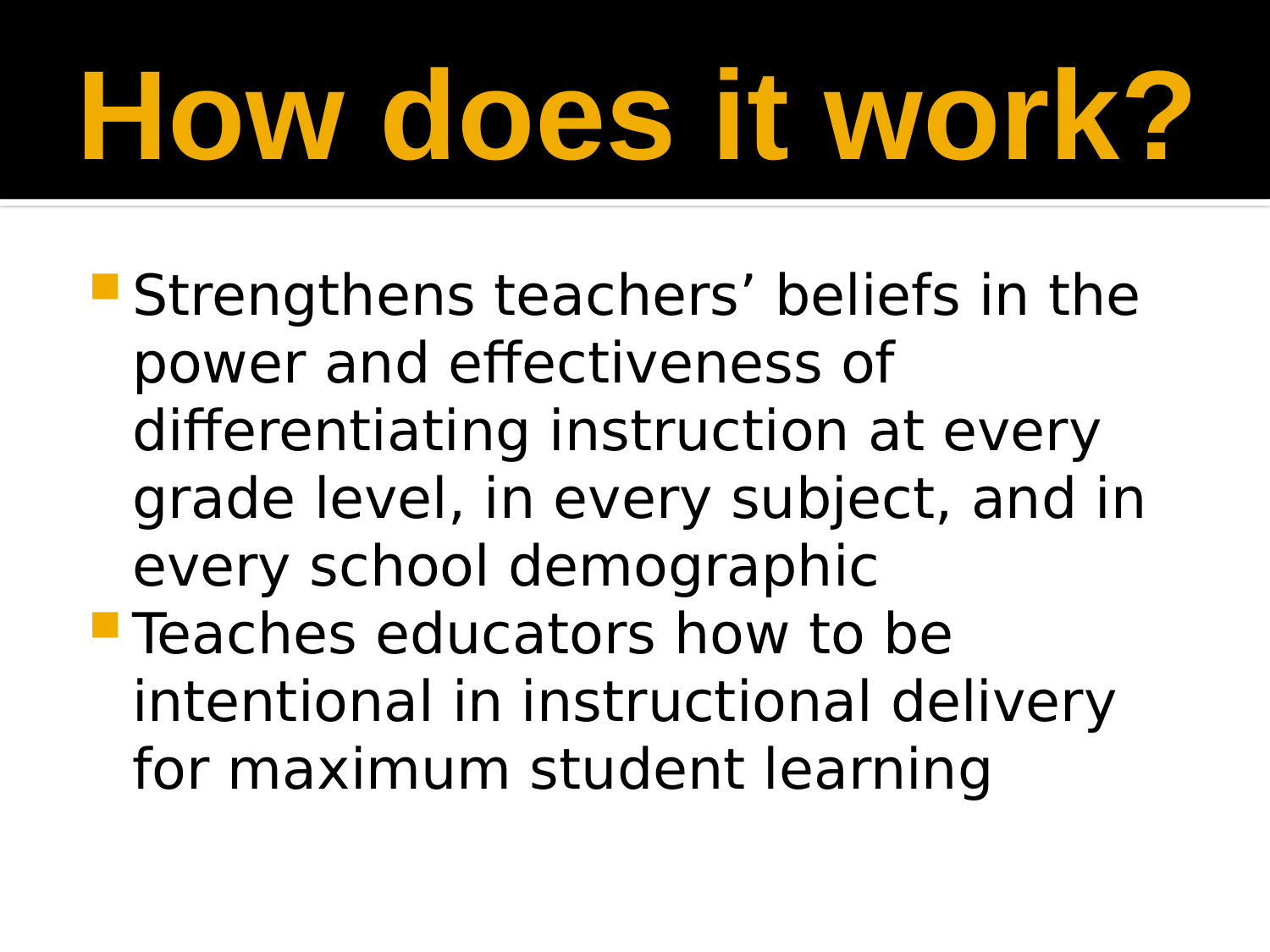

# How does it work?
Strengthens teachers’ beliefs in the power and effectiveness of differentiating instruction at every grade level, in every subject, and in every school demographic
Teaches educators how to be intentional in instructional delivery for maximum student learning